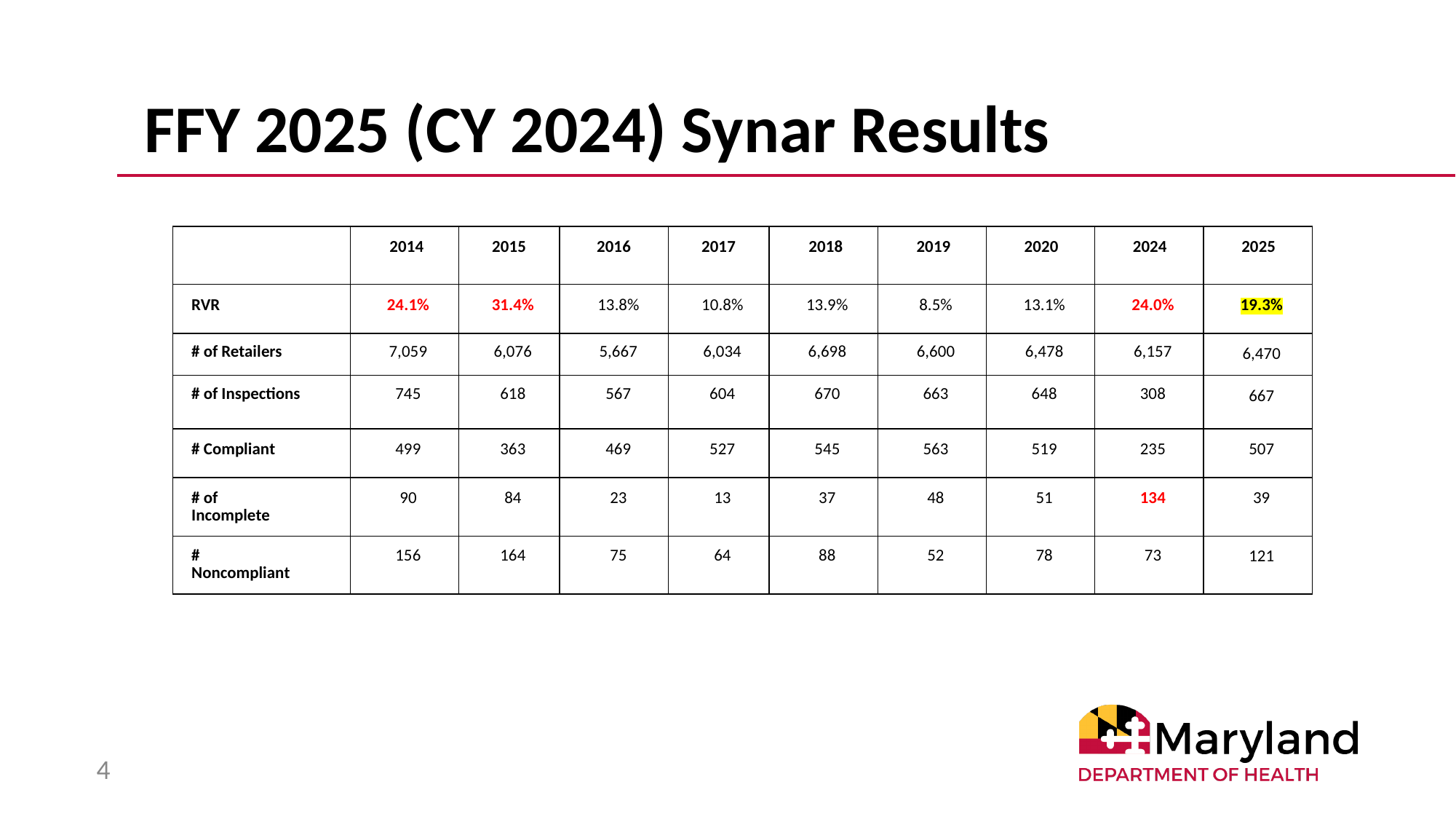

# FFY 2025 (CY 2024) Synar Results
|  | 2014 | 2015 | 2016 | 2017 | 2018 | 2019 | 2020 | 2024 | 2025 |
| --- | --- | --- | --- | --- | --- | --- | --- | --- | --- |
| RVR | 24.1% | 31.4% | 13.8% | 10.8% | 13.9% | 8.5% | 13.1% | 24.0% | 19.3% |
| # of Retailers | 7,059 | 6,076 | 5,667 | 6,034 | 6,698 | 6,600 | 6,478 | 6,157 | 6,470 |
| # of Inspections | 745 | 618 | 567 | 604 | 670 | 663 | 648 | 308 | 667 |
| # Compliant | 499 | 363 | 469 | 527 | 545 | 563 | 519 | 235 | 507 |
| # of Incomplete | 90 | 84 | 23 | 13 | 37 | 48 | 51 | 134 | 39 |
| # Noncompliant | 156 | 164 | 75 | 64 | 88 | 52 | 78 | 73 | 121 |
4